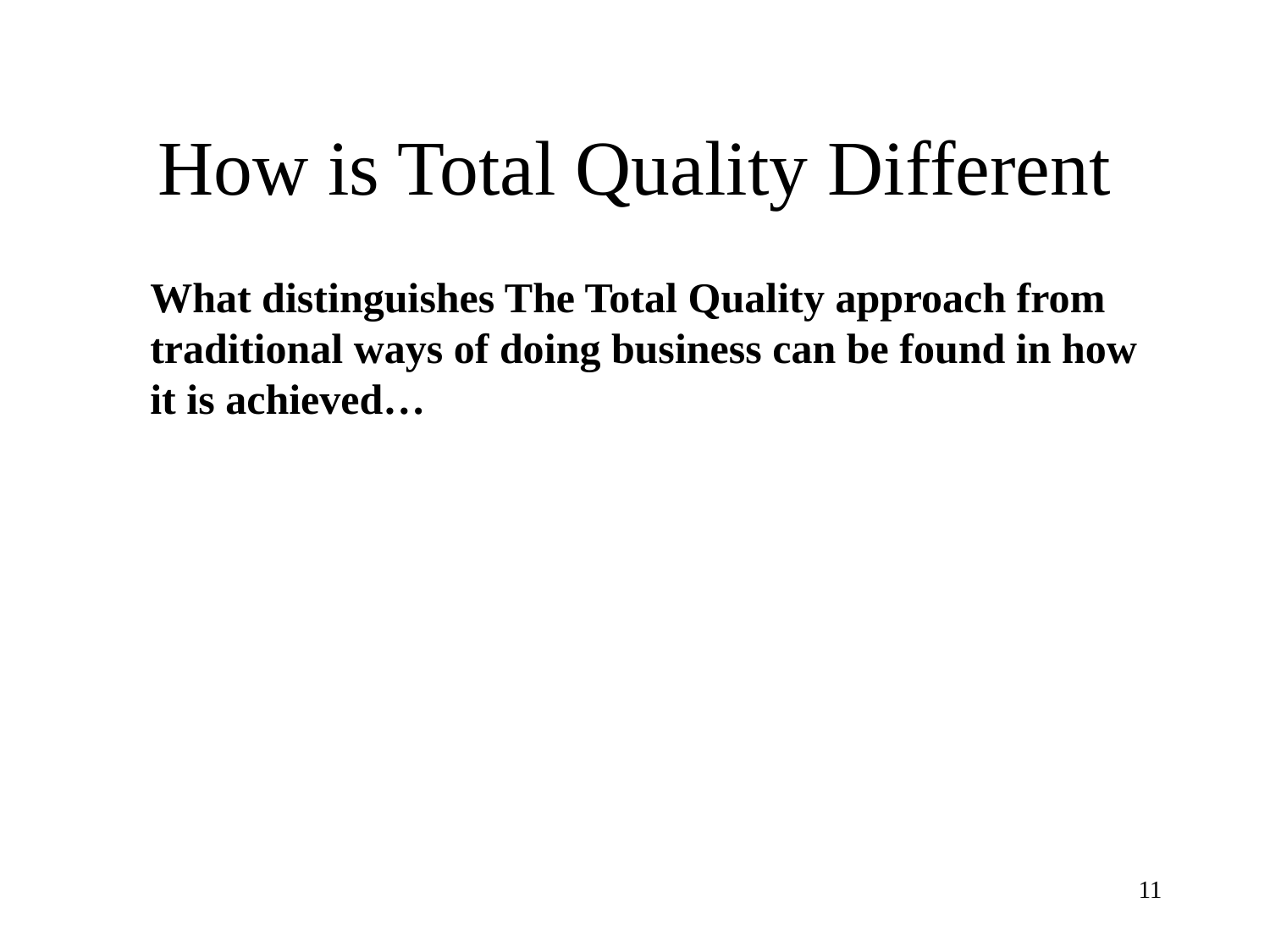

# How is Total Quality Different
What distinguishes The Total Quality approach from traditional ways of doing business can be found in how it is achieved…
11